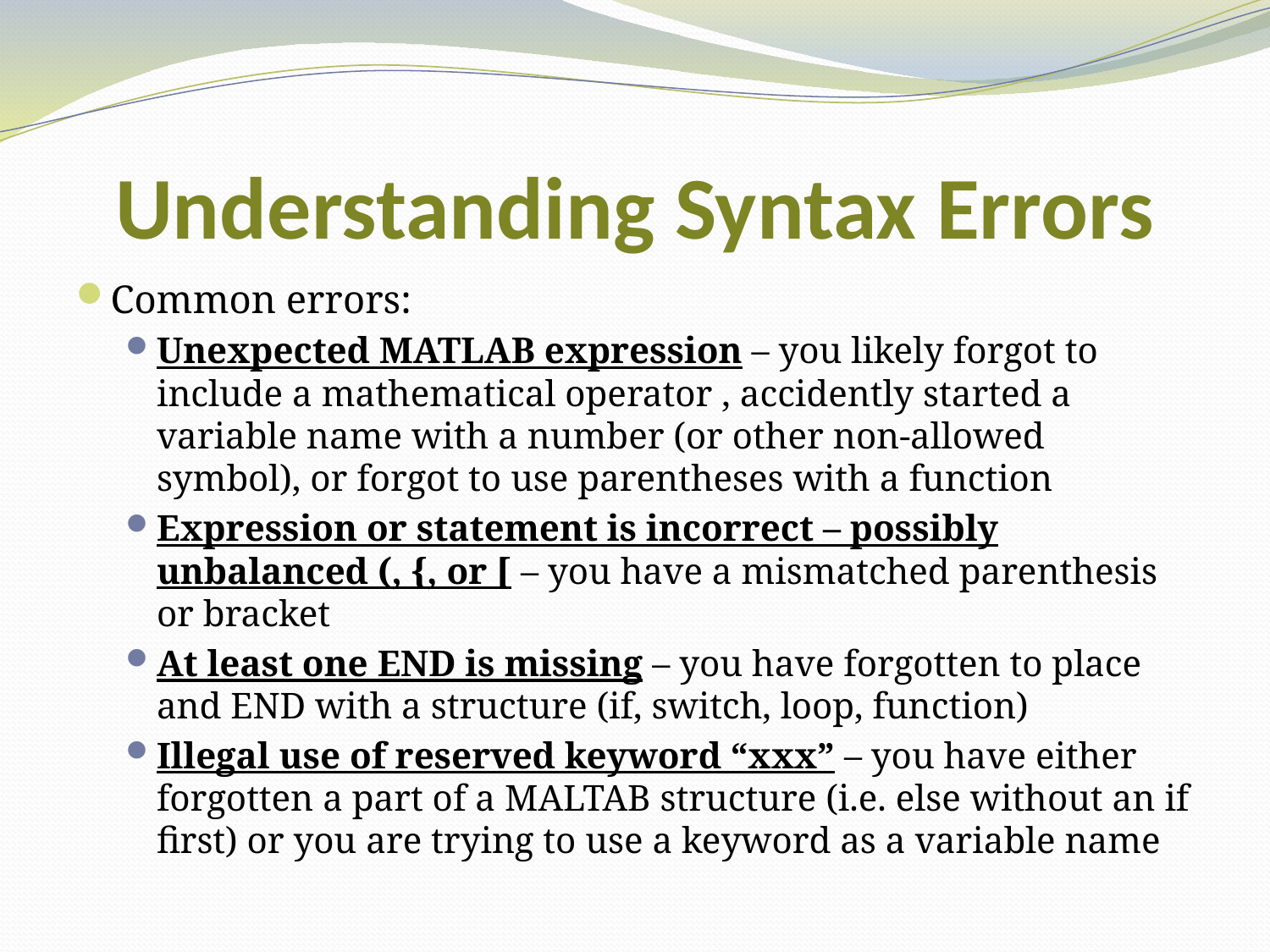

# Understanding Syntax Errors
Common errors:
Unexpected MATLAB expression – you likely forgot to include a mathematical operator , accidently started a variable name with a number (or other non-allowed symbol), or forgot to use parentheses with a function
Expression or statement is incorrect – possibly unbalanced (, {, or [ – you have a mismatched parenthesis or bracket
At least one END is missing – you have forgotten to place and END with a structure (if, switch, loop, function)
Illegal use of reserved keyword “xxx” – you have either forgotten a part of a MALTAB structure (i.e. else without an if first) or you are trying to use a keyword as a variable name